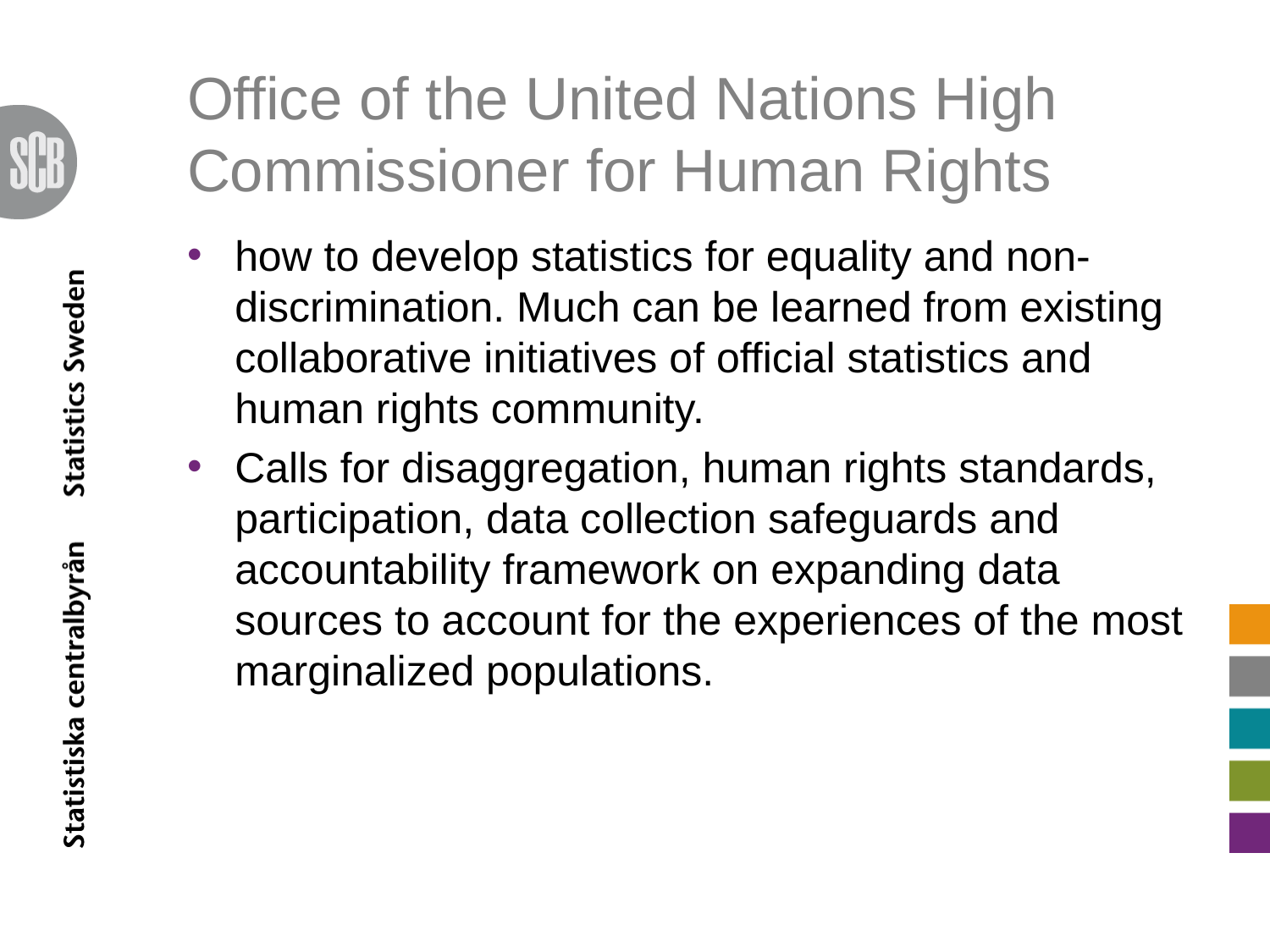

# Office of the United Nations High Commissioner for Human Rights
how to develop statistics for equality and non-discrimination. Much can be learned from existing collaborative initiatives of official statistics and human rights community.
Calls for disaggregation, human rights standards, participation, data collection safeguards and accountability framework on expanding data sources to account for the experiences of the most marginalized populations.